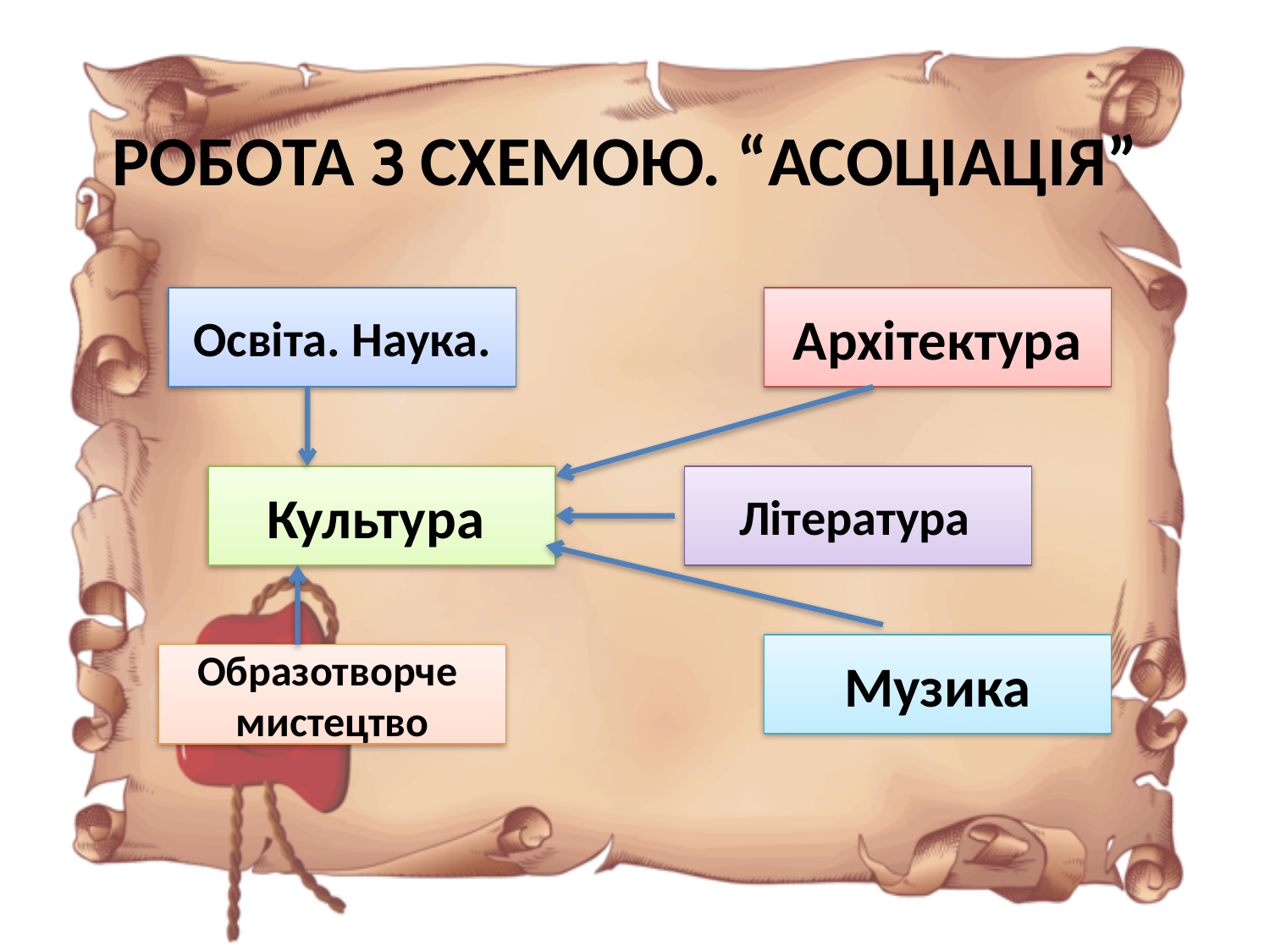

# Робота з схемою. “Асоціація”
Освіта. Наука.
Архітектура

Культура
Література
Музика
Образотворче
мистецтво